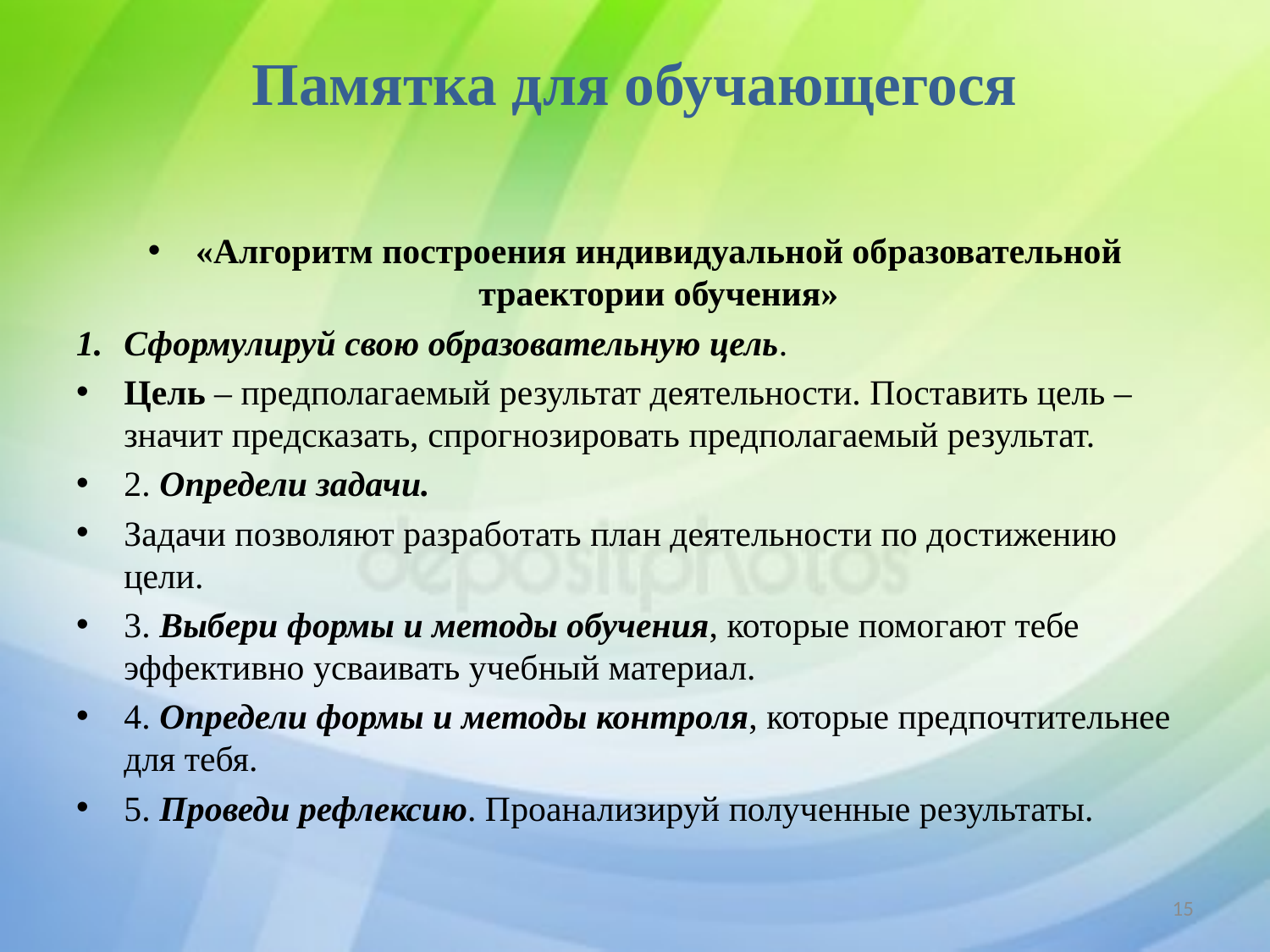

# Памятка для обучающегося
«Алгоритм построения индивидуальной образовательной траектории обучения»
Сформулируй свою образовательную цель.
Цель – предполагаемый результат деятельности. Поставить цель – значит предсказать, спрогнозировать предполагаемый результат.
2. Определи задачи.
Задачи позволяют разработать план деятельности по достижению цели.
3. Выбери формы и методы обучения, которые помогают тебе эффективно усваивать учебный материал.
4. Определи формы и методы контроля, которые предпочтительнее для тебя.
5. Проведи рефлексию. Проанализируй полученные результаты.

15